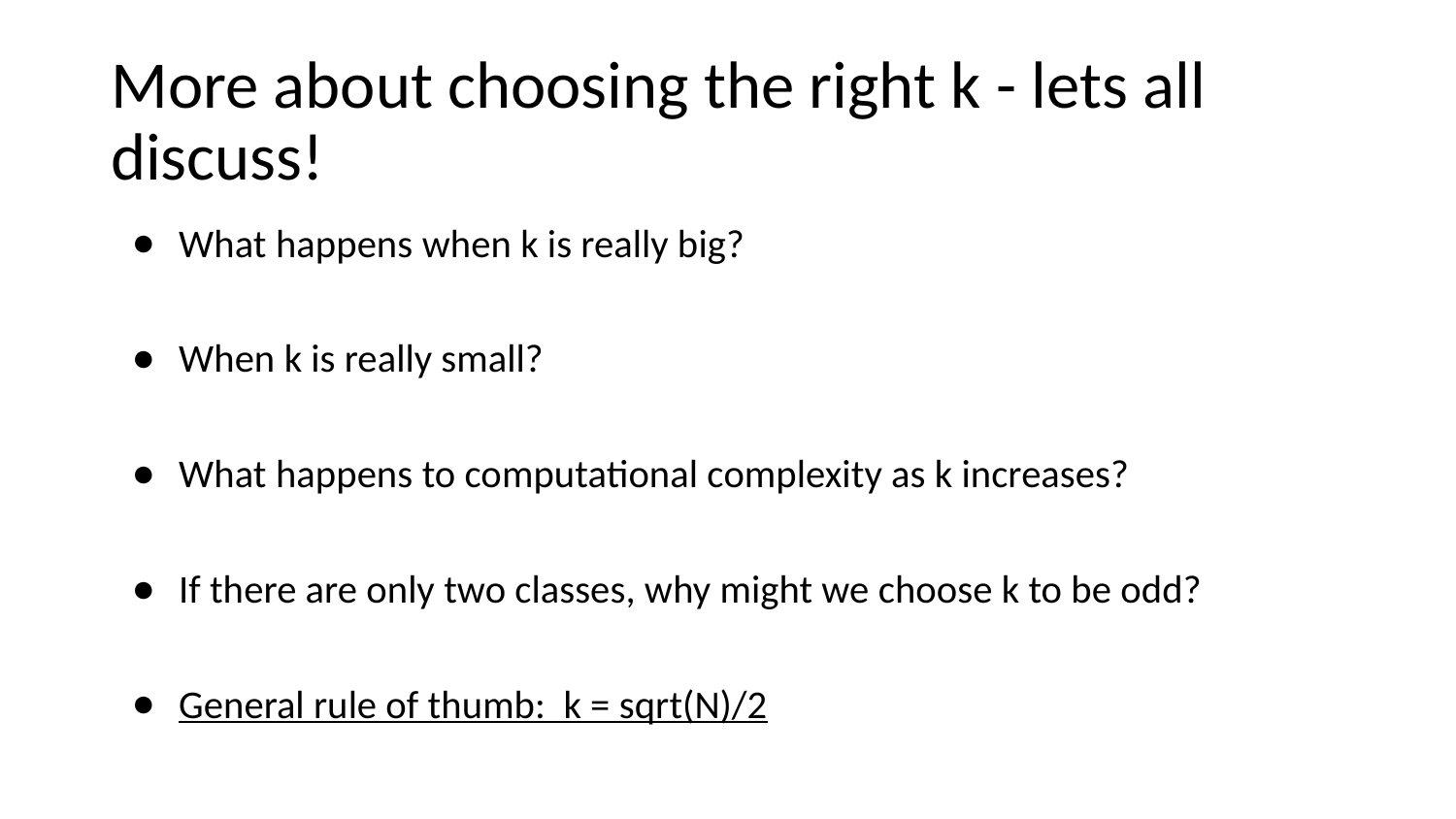

# More about choosing the right k - lets all discuss!
What happens when k is really big?

When k is really small?

What happens to computational complexity as k increases?

If there are only two classes, why might we choose k to be odd?

General rule of thumb:  k = sqrt(N)/2